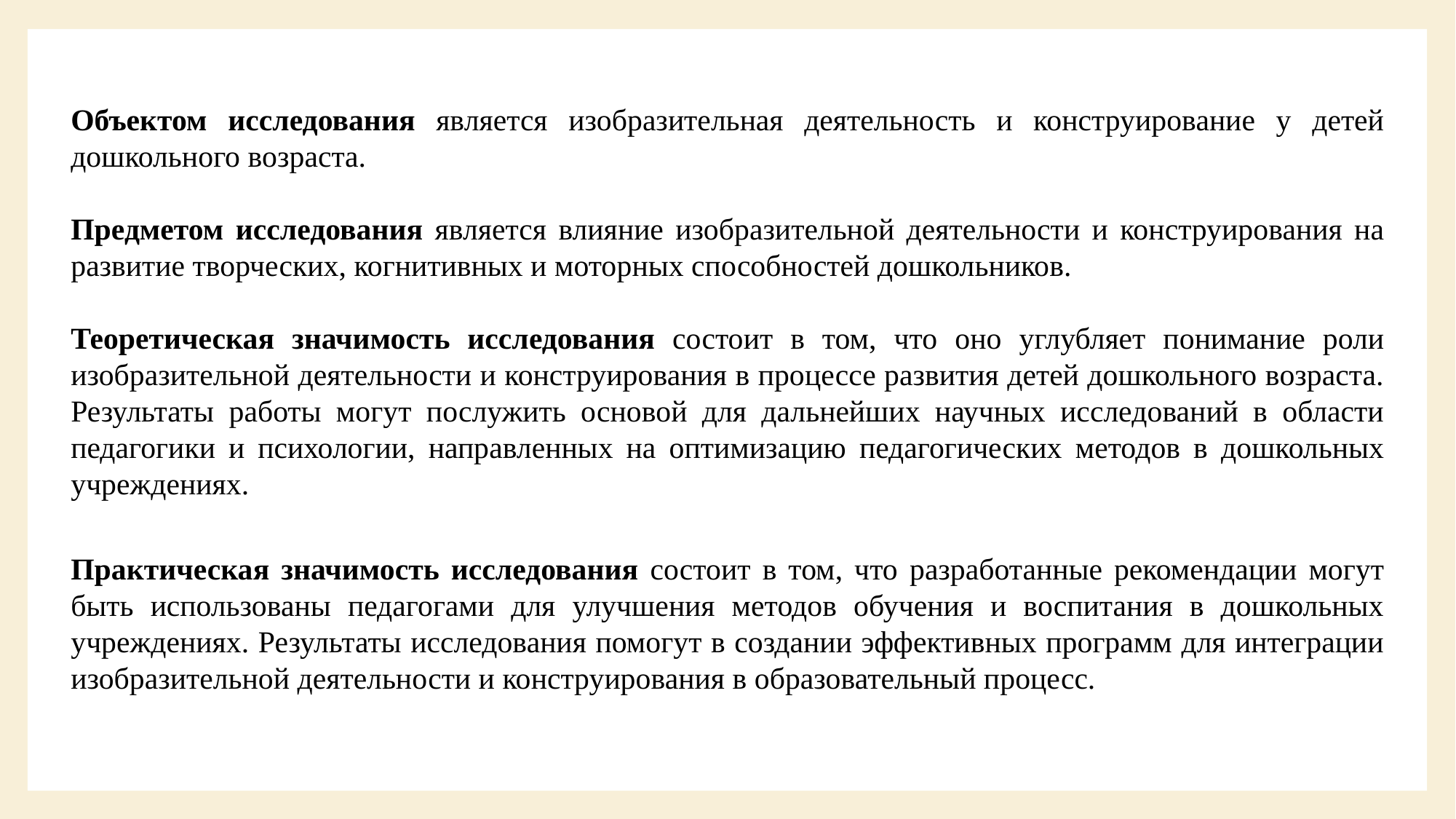

Объектом исследования является изобразительная деятельность и конструирование у детей дошкольного возраста.

Предметом исследования является влияние изобразительной деятельности и конструирования на развитие творческих, когнитивных и моторных способностей дошкольников.

Теоретическая значимость исследования состоит в том, что оно углубляет понимание роли изобразительной деятельности и конструирования в процессе развития детей дошкольного возраста. Результаты работы могут послужить основой для дальнейших научных исследований в области педагогики и психологии, направленных на оптимизацию педагогических методов в дошкольных учреждениях.

Практическая значимость исследования состоит в том, что разработанные рекомендации могут быть использованы педагогами для улучшения методов обучения и воспитания в дошкольных учреждениях. Результаты исследования помогут в создании эффективных программ для интеграции изобразительной деятельности и конструирования в образовательный процесс.